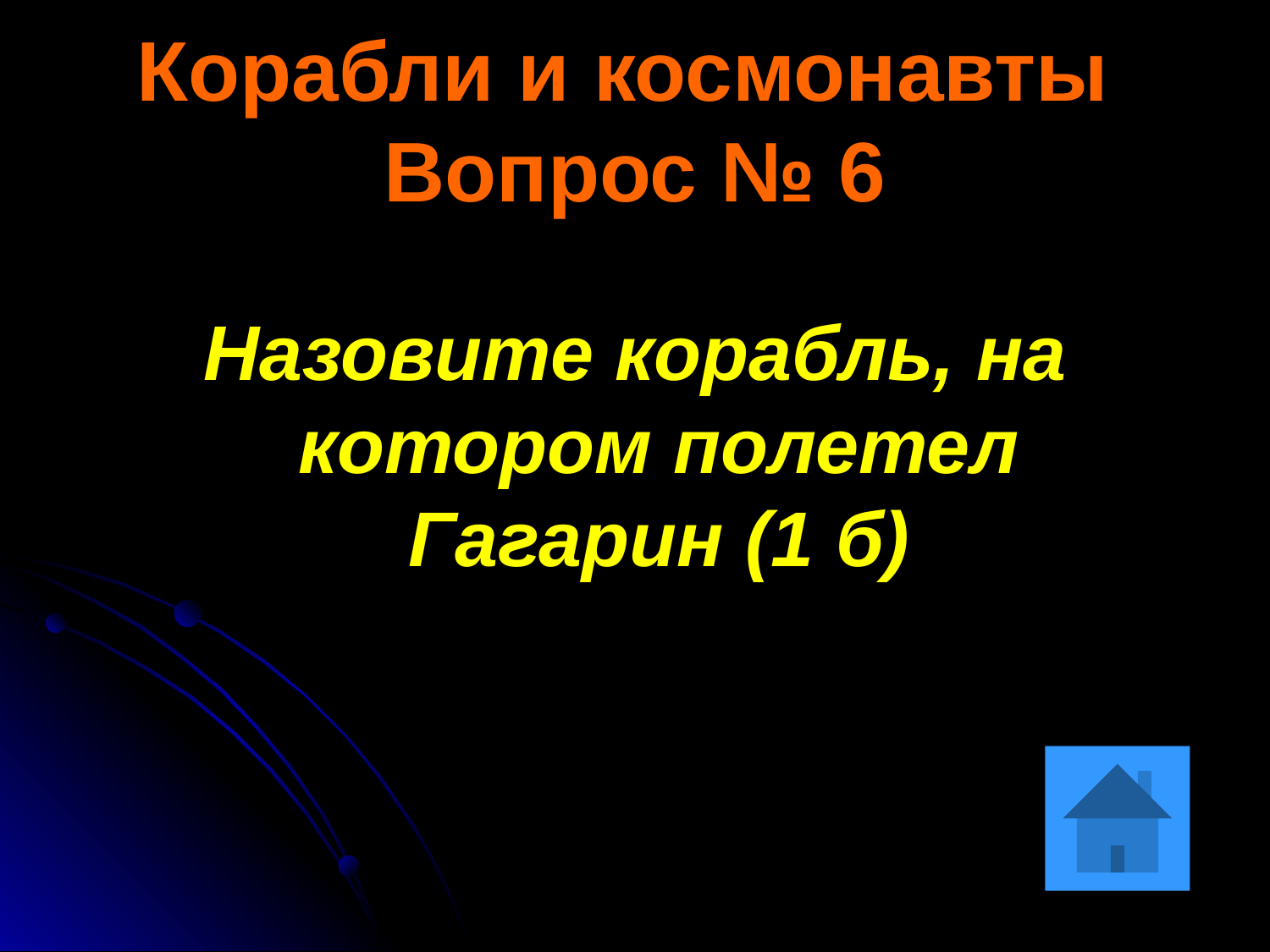

# Корабли и космонавты Вопрос № 6
Назовите корабль, на котором полетел Гагарин (1 б)